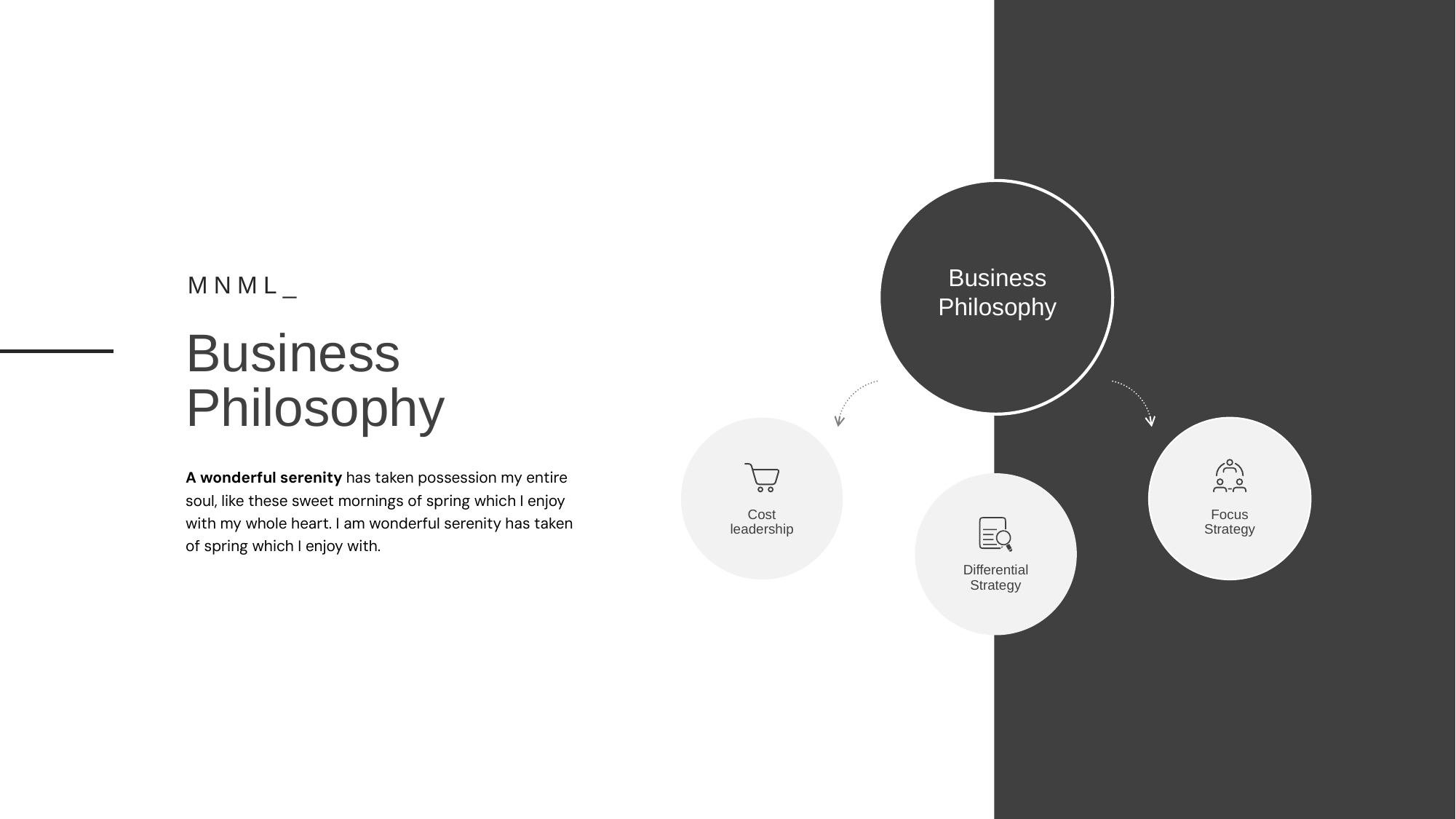

Business Philosophy
Mnml_
Business
Philosophy

A wonderful serenity has taken possession my entire soul, like these sweet mornings of spring which I enjoy with my whole heart. I am wonderful serenity has taken of spring which I enjoy with.

Cost leadership
Focus Strategy

Differential Strategy